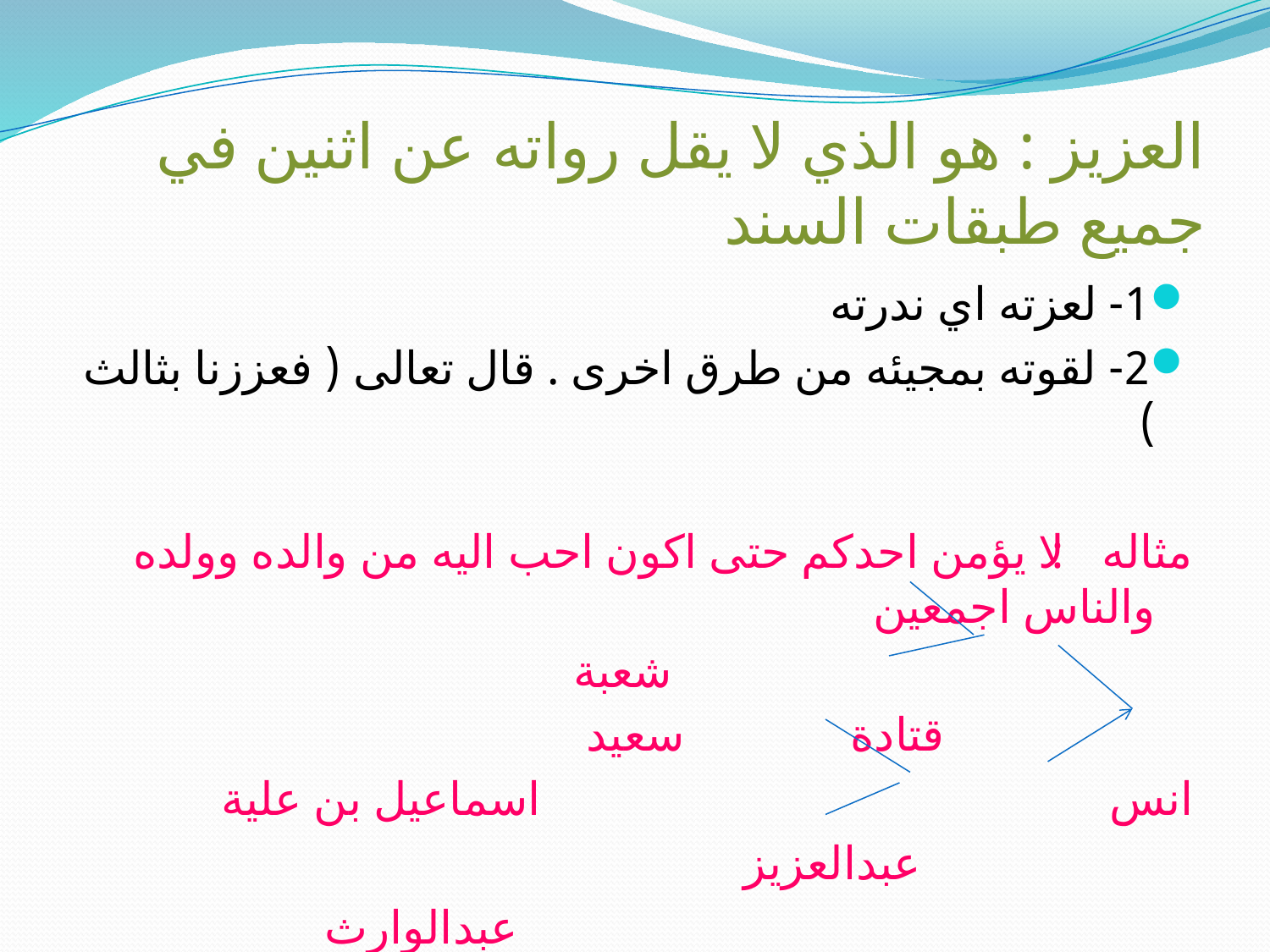

# العزيز : هو الذي لا يقل رواته عن اثنين في جميع طبقات السند
1- لعزته اي ندرته
2- لقوته بمجيئه من طرق اخرى . قال تعالى ( فعززنا بثالث )

مثاله : لا يؤمن احدكم حتى اكون احب اليه من والده وولده والناس اجمعين
                                            شعبة
                     قتادة              سعيد
انس                                                اسماعيل بن علية
                       عبدالعزيز
                                                         عبدالوارث